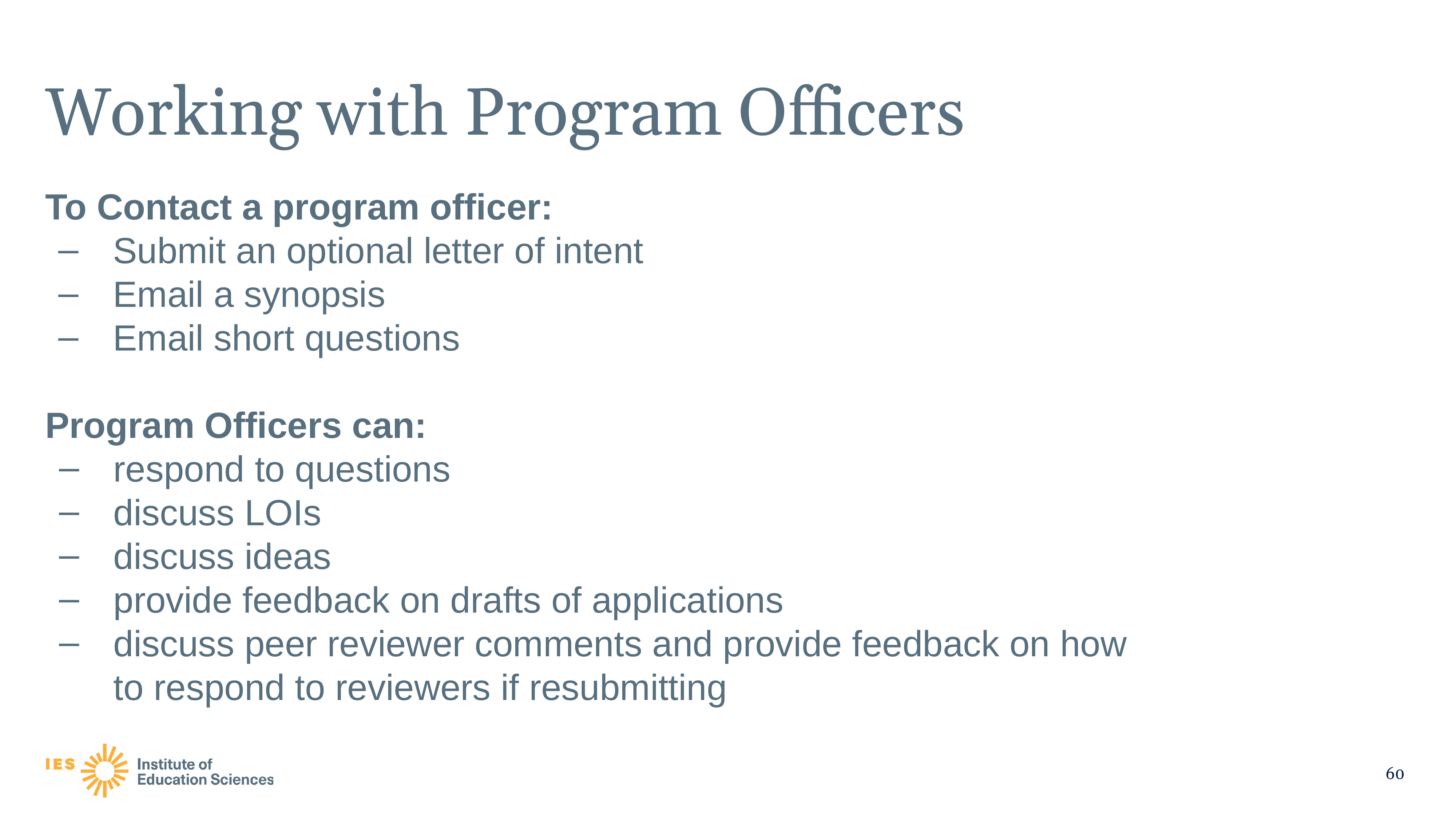

# Working with Program Officers
To Contact a program officer:
Submit an optional letter of intent
Email a synopsis
Email short questions

Program Officers can:
respond to questions
discuss LOIs
discuss ideas
provide feedback on drafts of applications
discuss peer reviewer comments and provide feedback on how to respond to reviewers if resubmitting

60